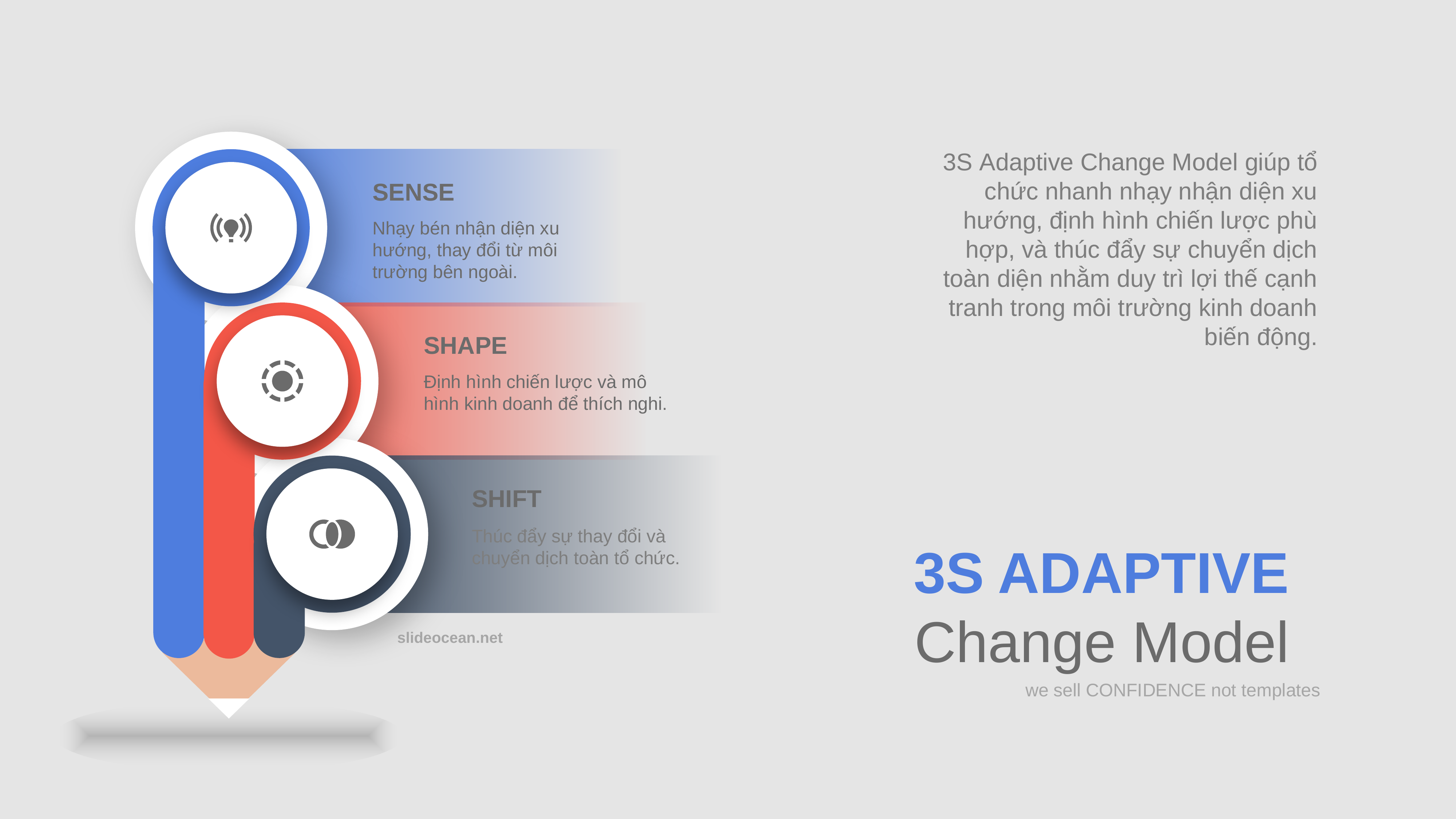

3S Adaptive Change Model giúp tổ chức nhanh nhạy nhận diện xu hướng, định hình chiến lược phù hợp, và thúc đẩy sự chuyển dịch toàn diện nhằm duy trì lợi thế cạnh tranh trong môi trường kinh doanh biến động.

SENSE

Nhạy bén nhận diện xu hướng, thay đổi từ môi trường bên ngoài.

SHAPE

Định hình chiến lược và mô hình kinh doanh để thích nghi.

SHIFT

Thúc đẩy sự thay đổi và chuyển dịch toàn tổ chức.
3S ADAPTIVE
Change Model

slideocean.net

we sell CONFIDENCE not templates